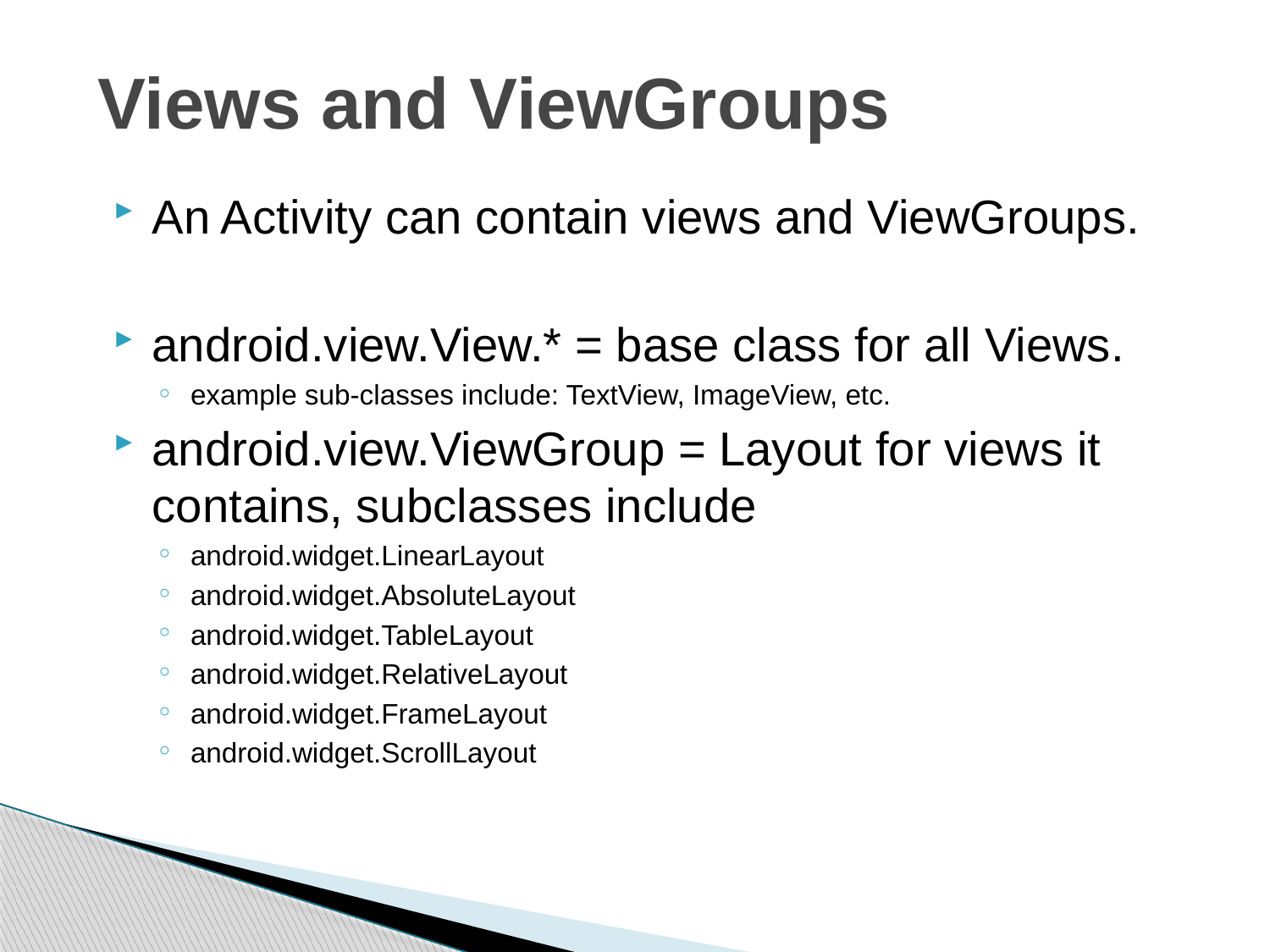

# Views and ViewGroups
An Activity can contain views and ViewGroups.

android.view.View.* = base class for all Views.
example sub-classes include: TextView, ImageView, etc.
android.view.ViewGroup = Layout for views it contains, subclasses include
android.widget.LinearLayout
android.widget.AbsoluteLayout
android.widget.TableLayout
android.widget.RelativeLayout
android.widget.FrameLayout
android.widget.ScrollLayout